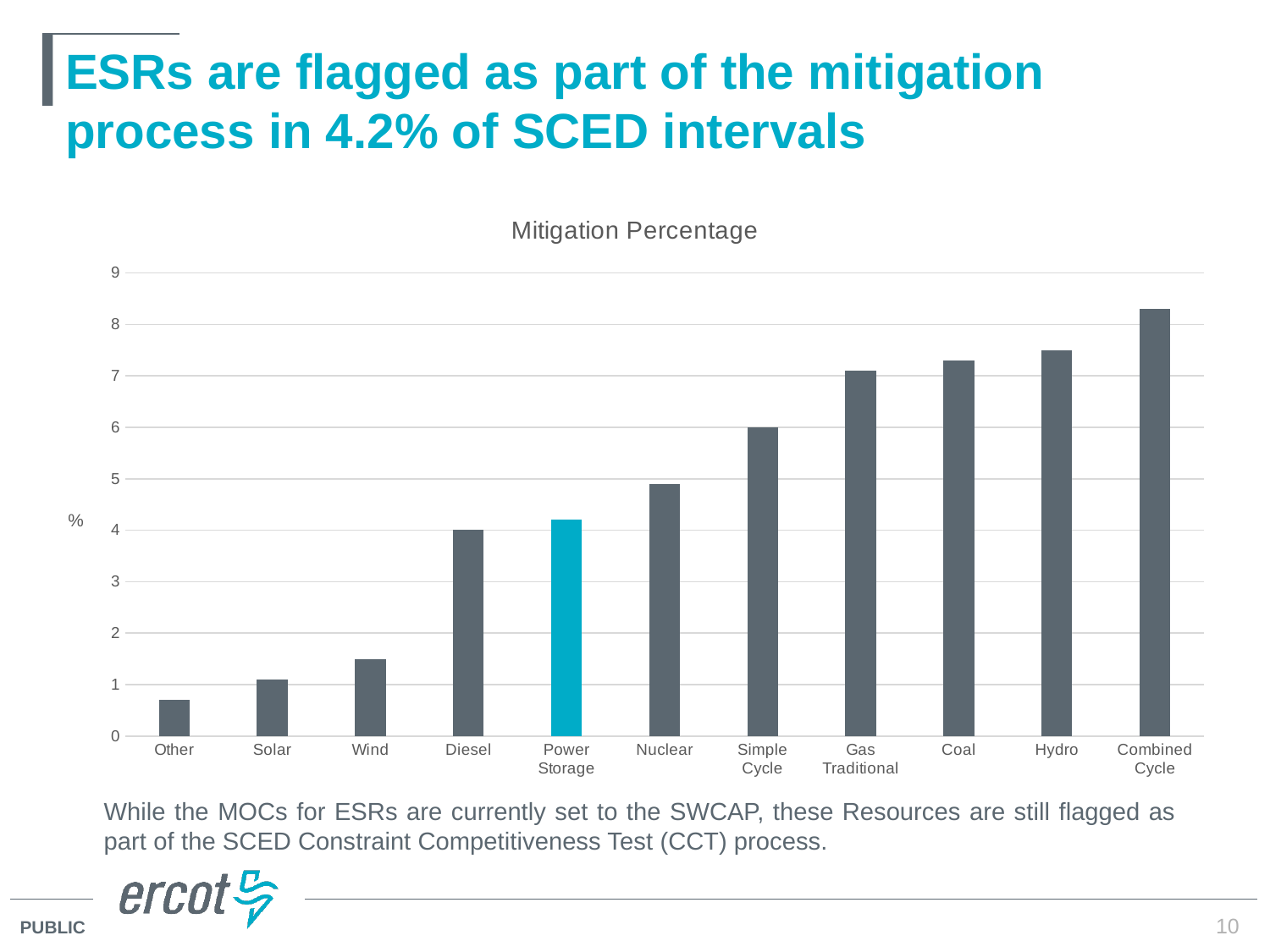

# ESRs are flagged as part of the mitigation process in 4.2% of SCED intervals

### Chart: Mitigation Percentage

| Category | cct_percentage |
|---|---|
| Other | 0.7 |
| Solar | 1.1 |
| Wind | 1.5 |
| Diesel | 4.0 |
| Power Storage | 4.2 |
| Nuclear | 4.9 |
| Simple Cycle | 6.0 |
| Gas Traditional | 7.1 |
| Coal | 7.3 |
| Hydro | 7.5 |
| Combined Cycle | 8.3 |
While the MOCs for ESRs are currently set to the SWCAP, these Resources are still flagged as part of the SCED Constraint Competitiveness Test (CCT) process.
10